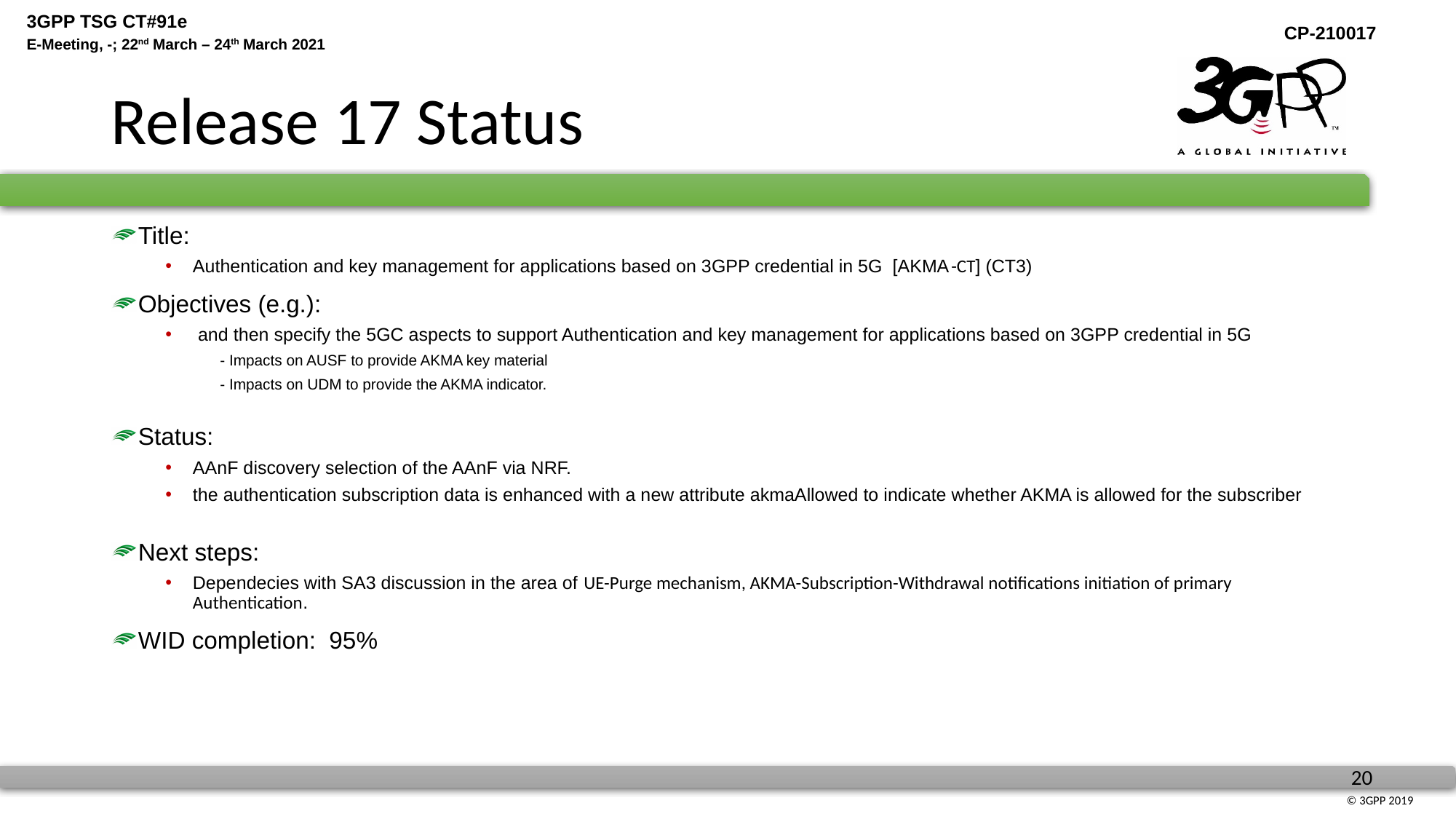

# Release 17 Status
Title:
Authentication and key management for applications based on 3GPP credential in 5G  [AKMA-CT] (CT3)
Objectives (e.g.):
 and then specify the 5GC aspects to support Authentication and key management for applications based on 3GPP credential in 5G
- Impacts on AUSF to provide AKMA key material
- Impacts on UDM to provide the AKMA indicator.
Status:
AAnF discovery selection of the AAnF via NRF.
the authentication subscription data is enhanced with a new attribute akmaAllowed to indicate whether AKMA is allowed for the subscriber
Next steps:
Dependecies with SA3 discussion in the area of UE-Purge mechanism, AKMA-Subscription-Withdrawal notifications initiation of primary Authentication.
WID completion:  95%